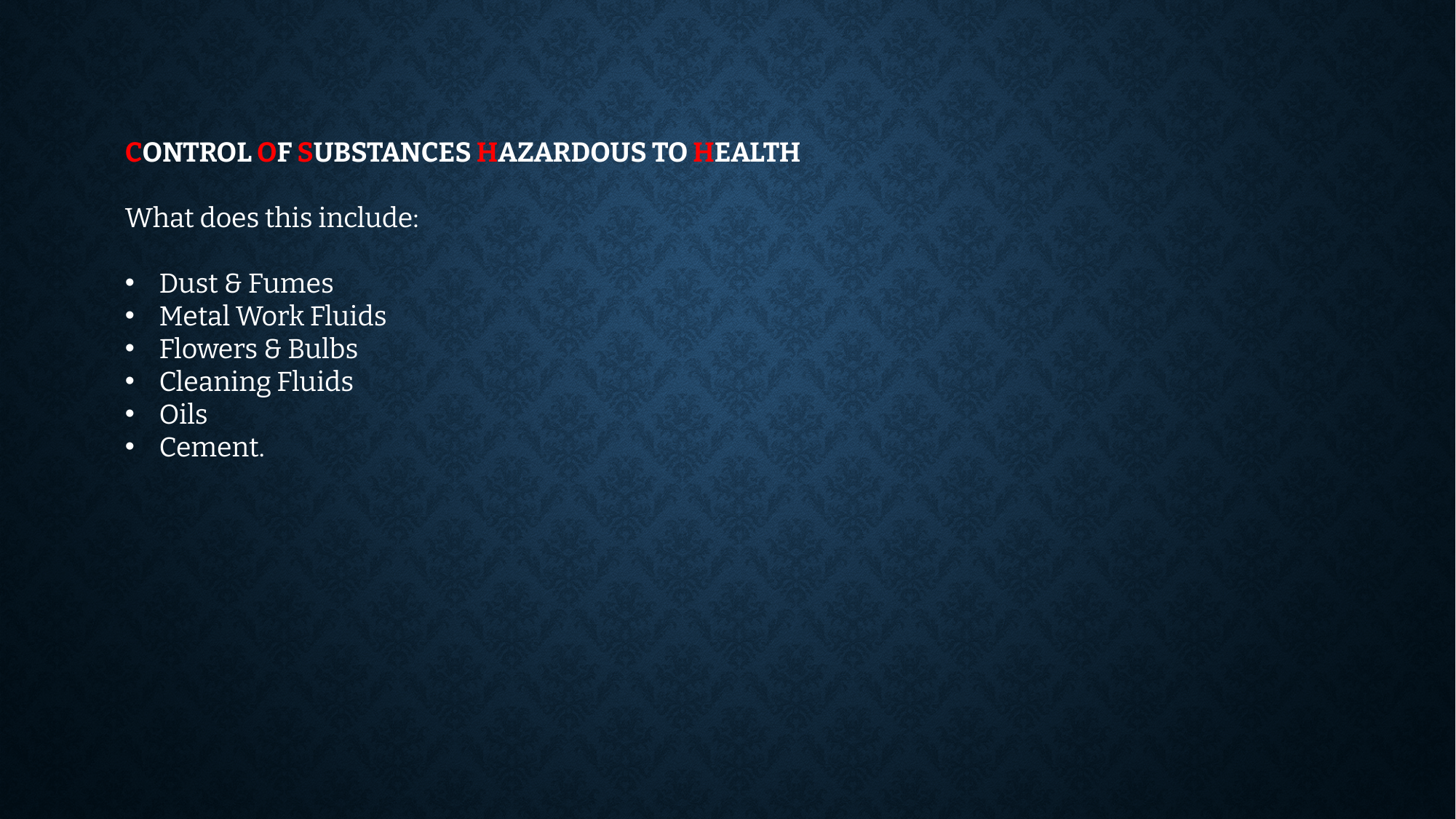

CONTROL OF SUBSTANCES HAZARDOUS TO HEALTH

What does this include:

Dust & Fumes
Metal Work Fluids
Flowers & Bulbs
Cleaning Fluids
Oils
Cement.